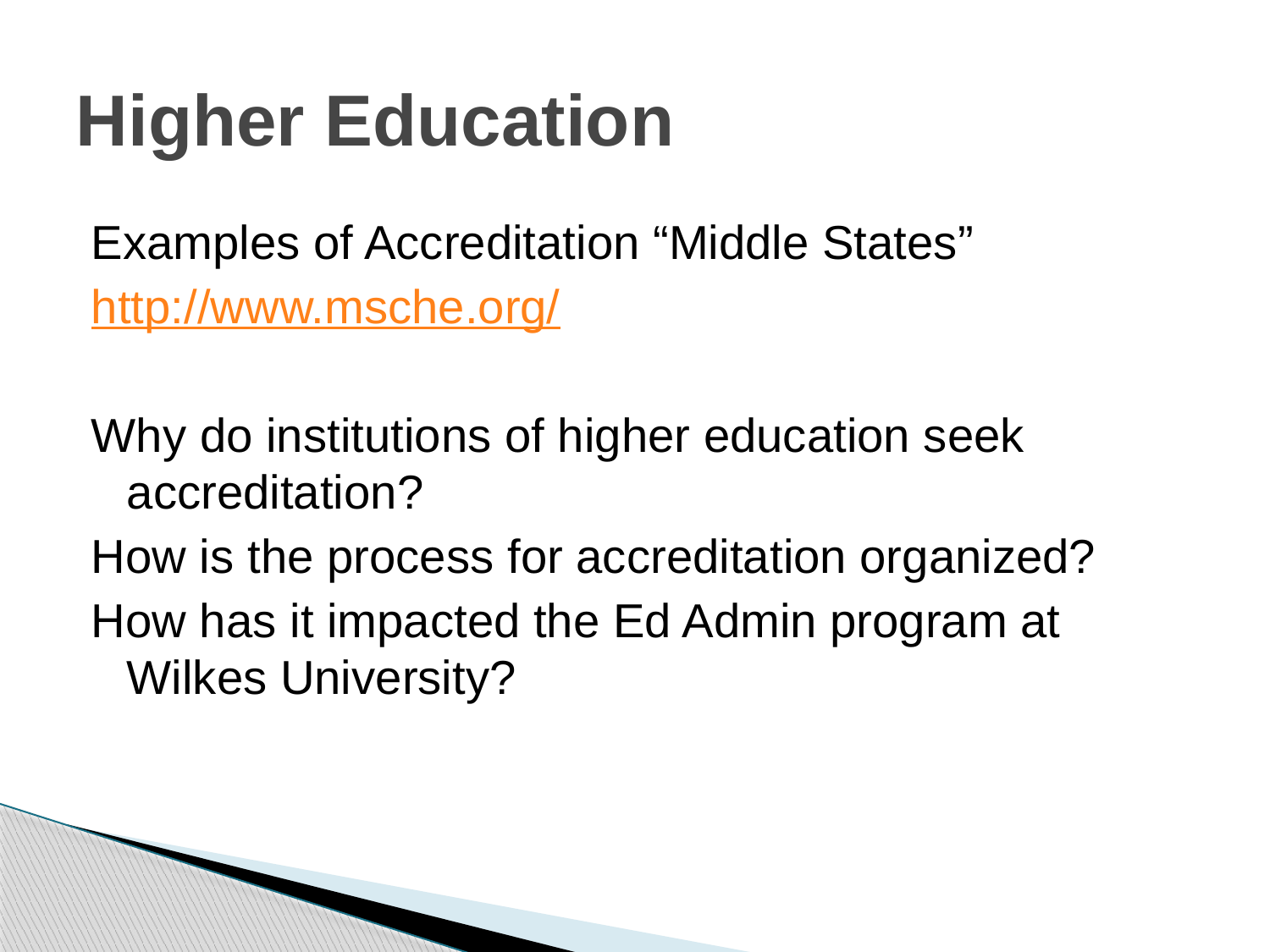

# Higher Education
Examples of Accreditation “Middle States”
http://www.msche.org/

Why do institutions of higher education seek accreditation?
How is the process for accreditation organized?
How has it impacted the Ed Admin program at Wilkes University?